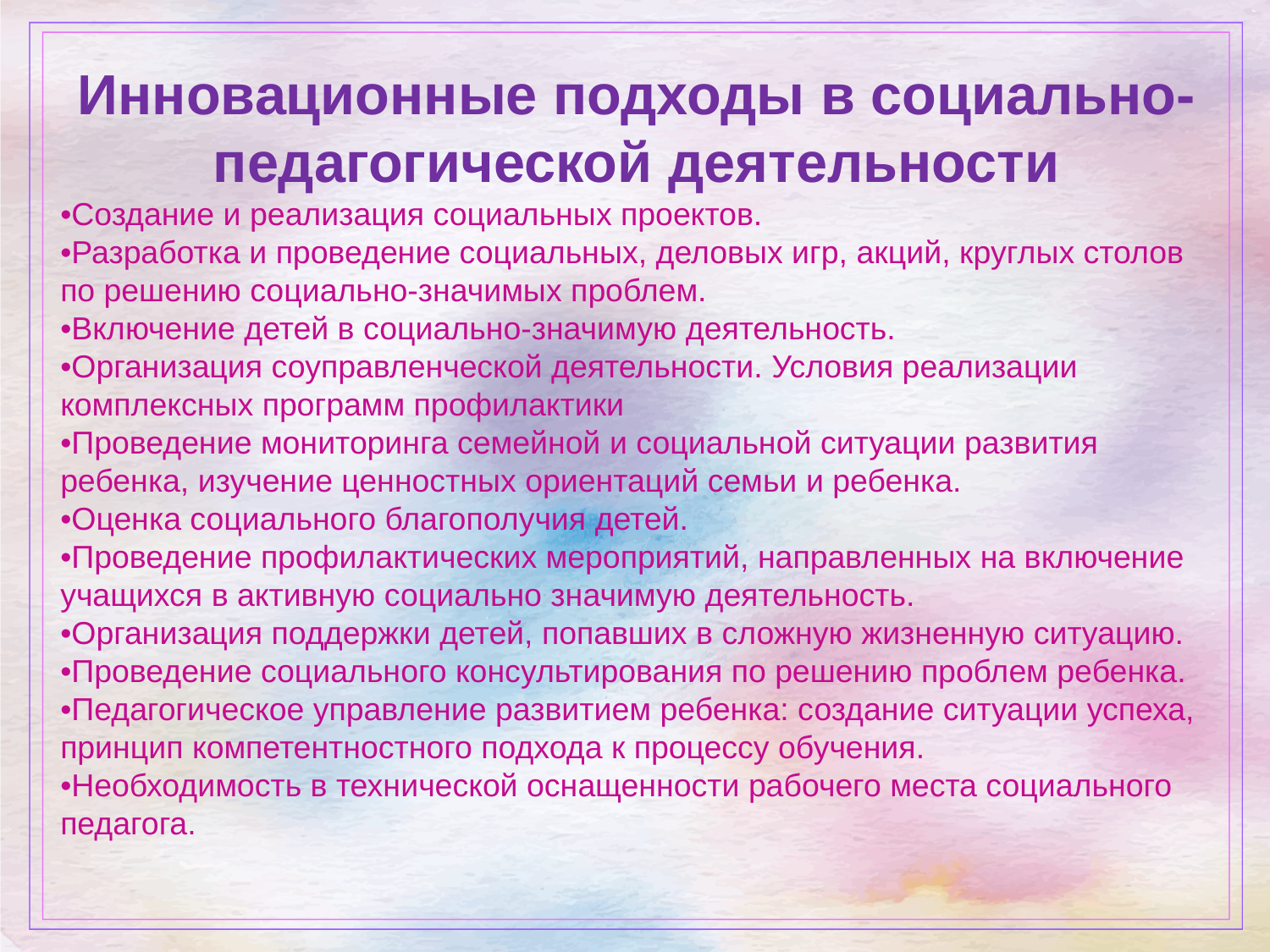

Инновационные подходы в социально-педагогической деятельности
•Создание и реализация социальных проектов.
•Разработка и проведение социальных, деловых игр, акций, круглых столов по решению социально-значимых проблем.
•Включение детей в социально-значимую деятельность.
•Организация соуправленческой деятельности. Условия реализации комплексных программ профилактики
•Проведение мониторинга семейной и социальной ситуации развития ребенка, изучение ценностных ориентаций семьи и ребенка.
•Оценка социального благополучия детей.
•Проведение профилактических мероприятий, направленных на включение учащихся в активную социально значимую деятельность.
•Организация поддержки детей, попавших в сложную жизненную ситуацию.
•Проведение социального консультирования по решению проблем ребенка.
•Педагогическое управление развитием ребенка: создание ситуации успеха, принцип компетентностного подхода к процессу обучения.
•Необходимость в технической оснащенности рабочего места социального педагога.